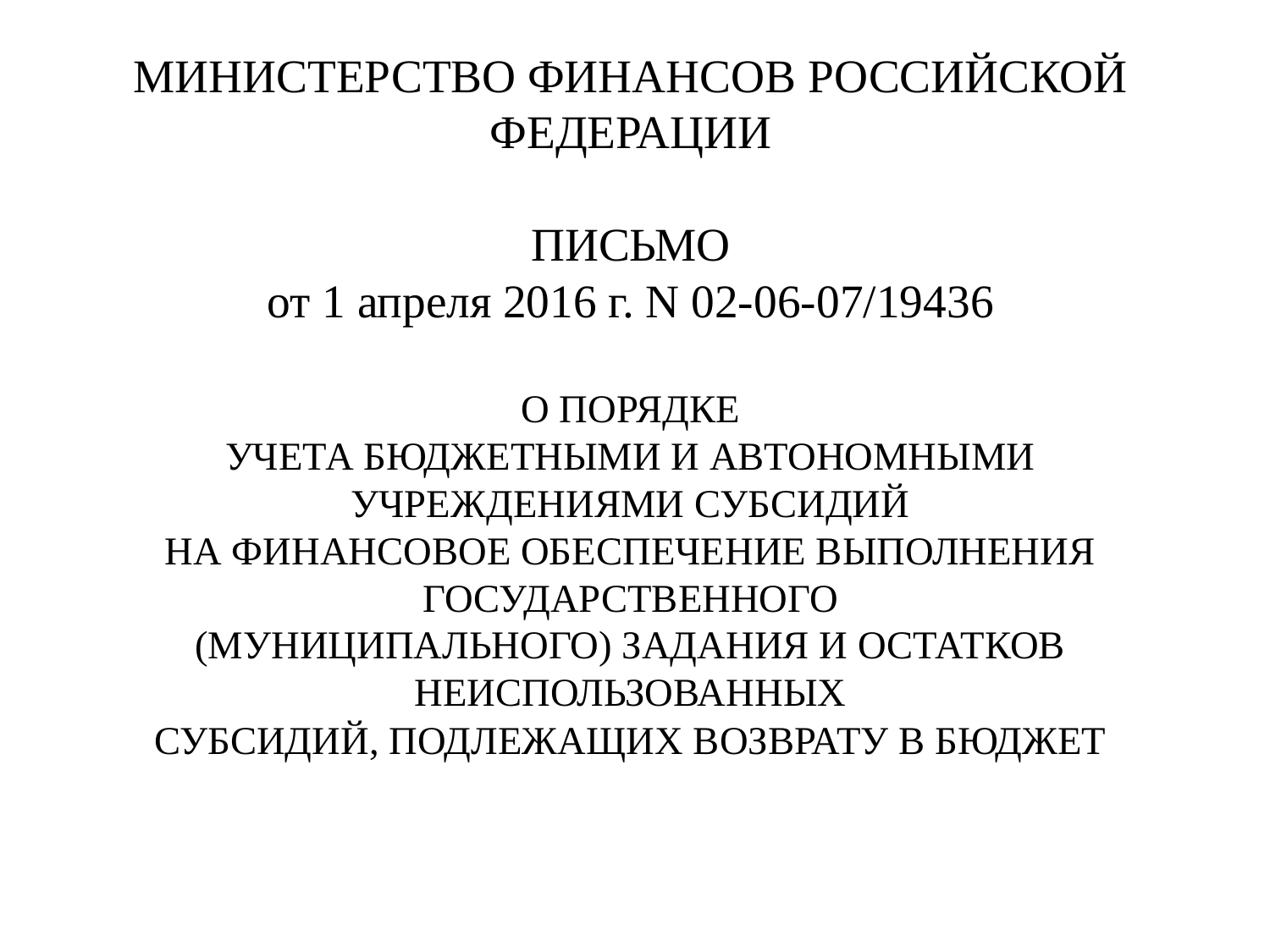

# МИНИСТЕРСТВО ФИНАНСОВ РОССИЙСКОЙ ФЕДЕРАЦИИ   ПИСЬМО от 1 апреля 2016 г. N 02-06-07/19436   О ПОРЯДКЕ УЧЕТА БЮДЖЕТНЫМИ И АВТОНОМНЫМИ УЧРЕЖДЕНИЯМИ СУБСИДИЙ НА ФИНАНСОВОЕ ОБЕСПЕЧЕНИЕ ВЫПОЛНЕНИЯ ГОСУДАРСТВЕННОГО (МУНИЦИПАЛЬНОГО) ЗАДАНИЯ И ОСТАТКОВ НЕИСПОЛЬЗОВАННЫХ СУБСИДИЙ, ПОДЛЕЖАЩИХ ВОЗВРАТУ В БЮДЖЕТ